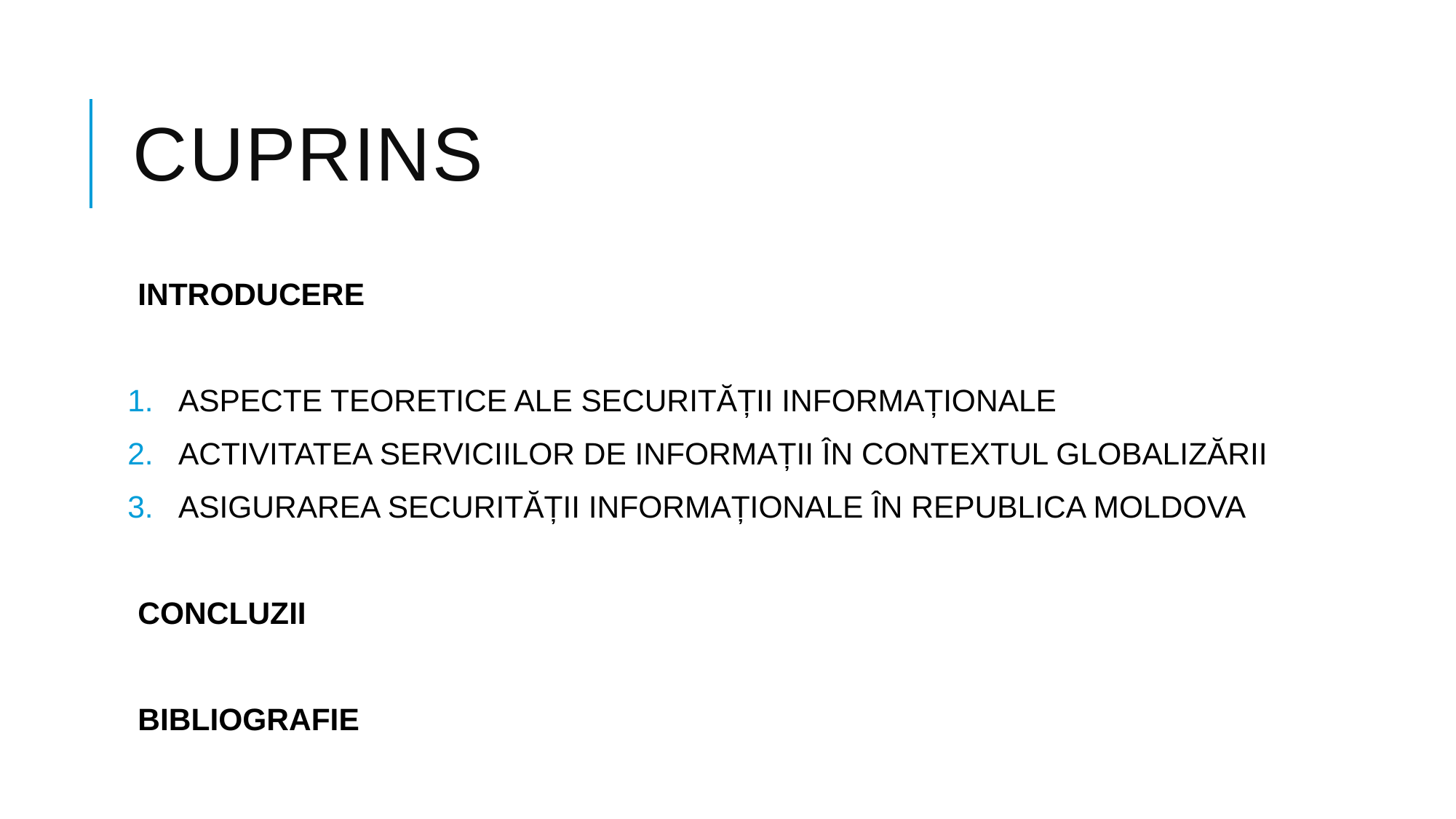

# CUPRINS
INTRODUCERE

ASPECTE TEORETICE ALE SECURITĂȚII INFORMAȚIONALE
ACTIVITATEA SERVICIILOR DE INFORMAȚII ÎN CONTEXTUL GLOBALIZĂRII
ASIGURAREA SECURITĂȚII INFORMAȚIONALE ÎN REPUBLICA MOLDOVA

CONCLUZII

BIBLIOGRAFIE